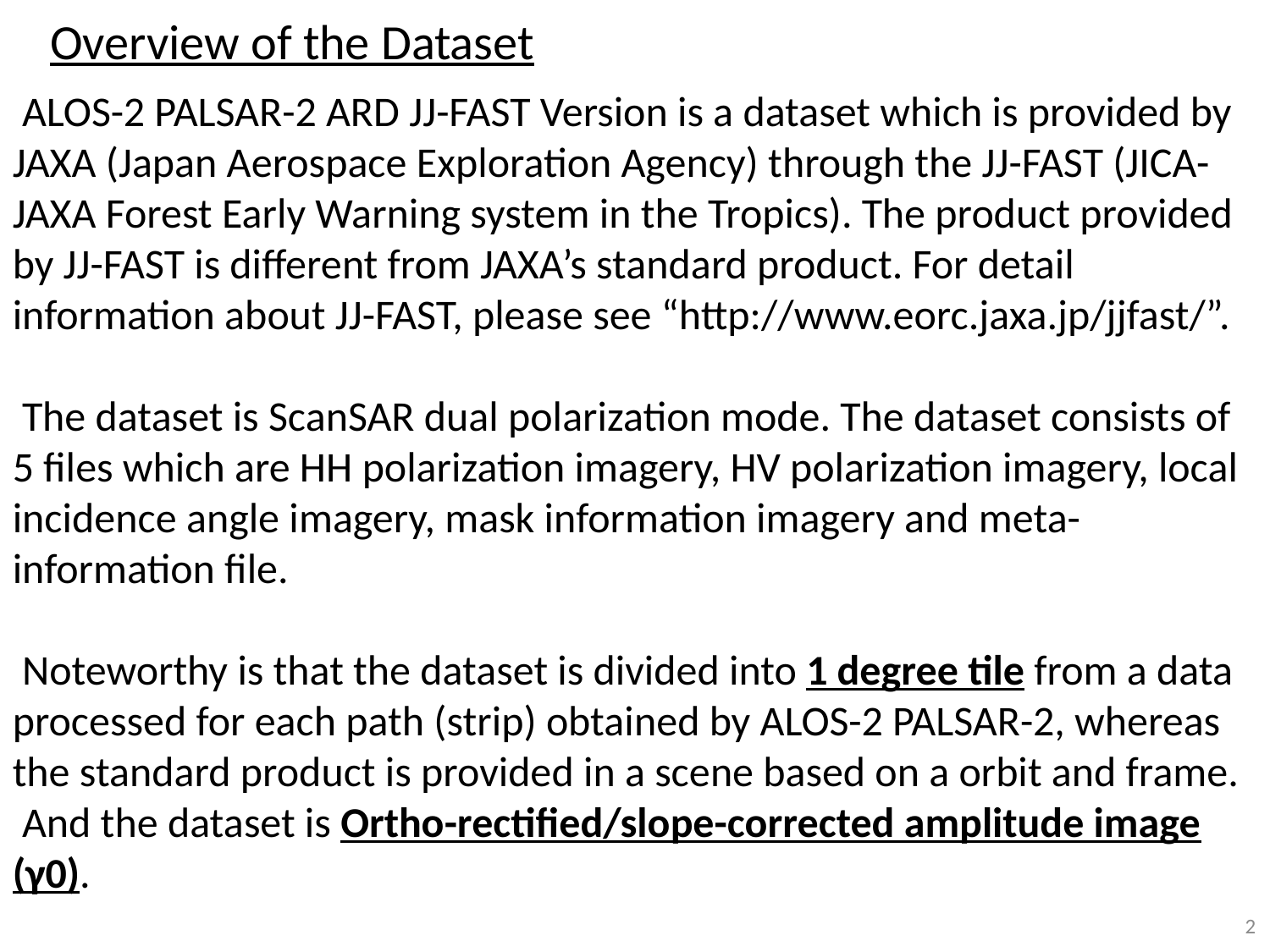

Overview of the Dataset
 ALOS-2 PALSAR-2 ARD JJ-FAST Version is a dataset which is provided by JAXA (Japan Aerospace Exploration Agency) through the JJ-FAST (JICA-JAXA Forest Early Warning system in the Tropics). The product provided by JJ-FAST is different from JAXA’s standard product. For detail information about JJ-FAST, please see “http://www.eorc.jaxa.jp/jjfast/”.

 The dataset is ScanSAR dual polarization mode. The dataset consists of 5 files which are HH polarization imagery, HV polarization imagery, local incidence angle imagery, mask information imagery and meta-information file.

 Noteworthy is that the dataset is divided into 1 degree tile from a data processed for each path (strip) obtained by ALOS-2 PALSAR-2, whereas the standard product is provided in a scene based on a orbit and frame.
 And the dataset is Ortho-rectified/slope-corrected amplitude image (γ0).
2